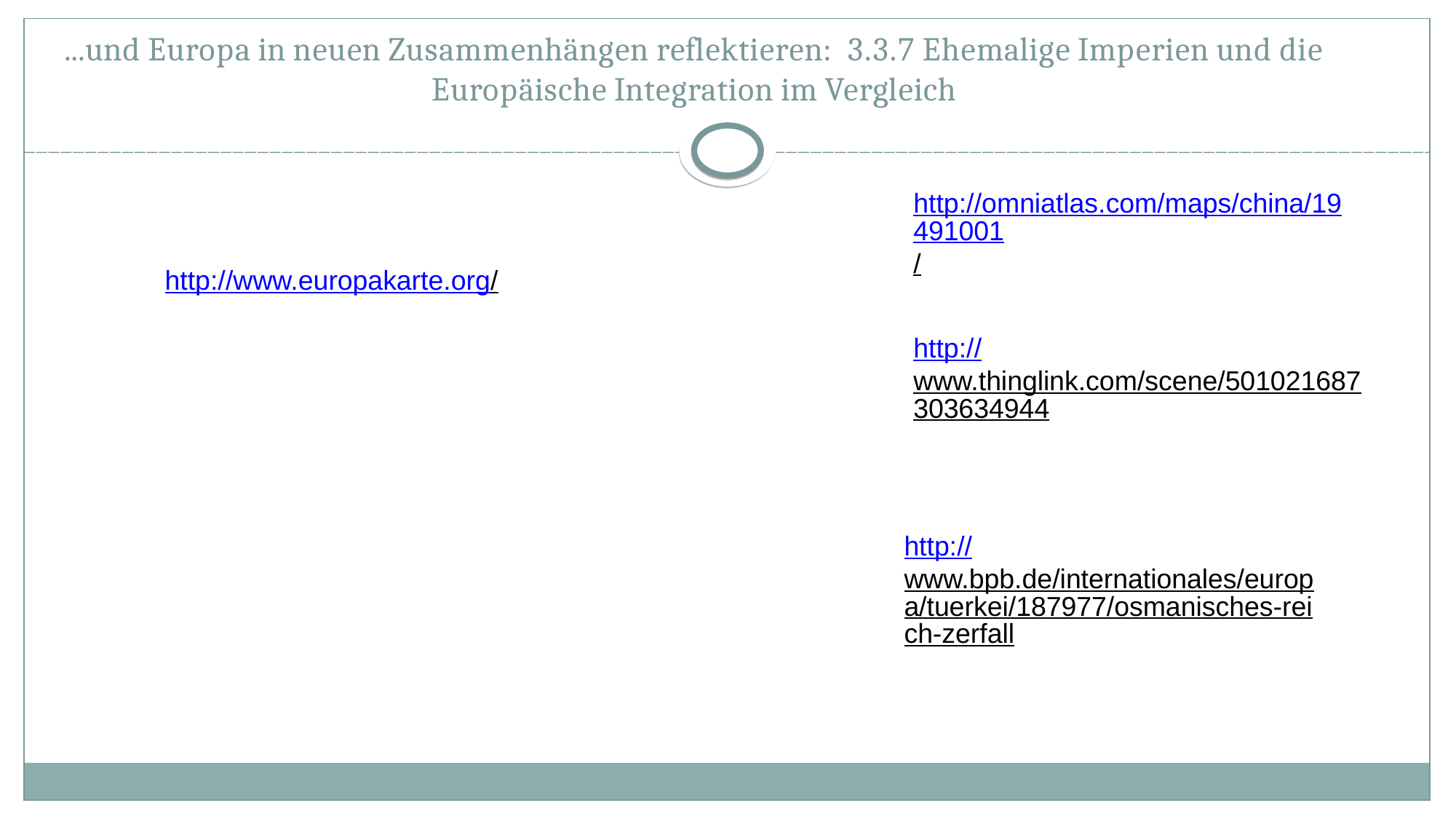

...und Europa in neuen Zusammenhängen reflektieren:  3.3.7 Ehemalige Imperien und die Europäische Integration im Vergleich
http://omniatlas.com/maps/china/19491001/
http://www.europakarte.org/
http://www.thinglink.com/scene/501021687303634944
http://www.bpb.de/internationales/europa/tuerkei/187977/osmanisches-reich-zerfall